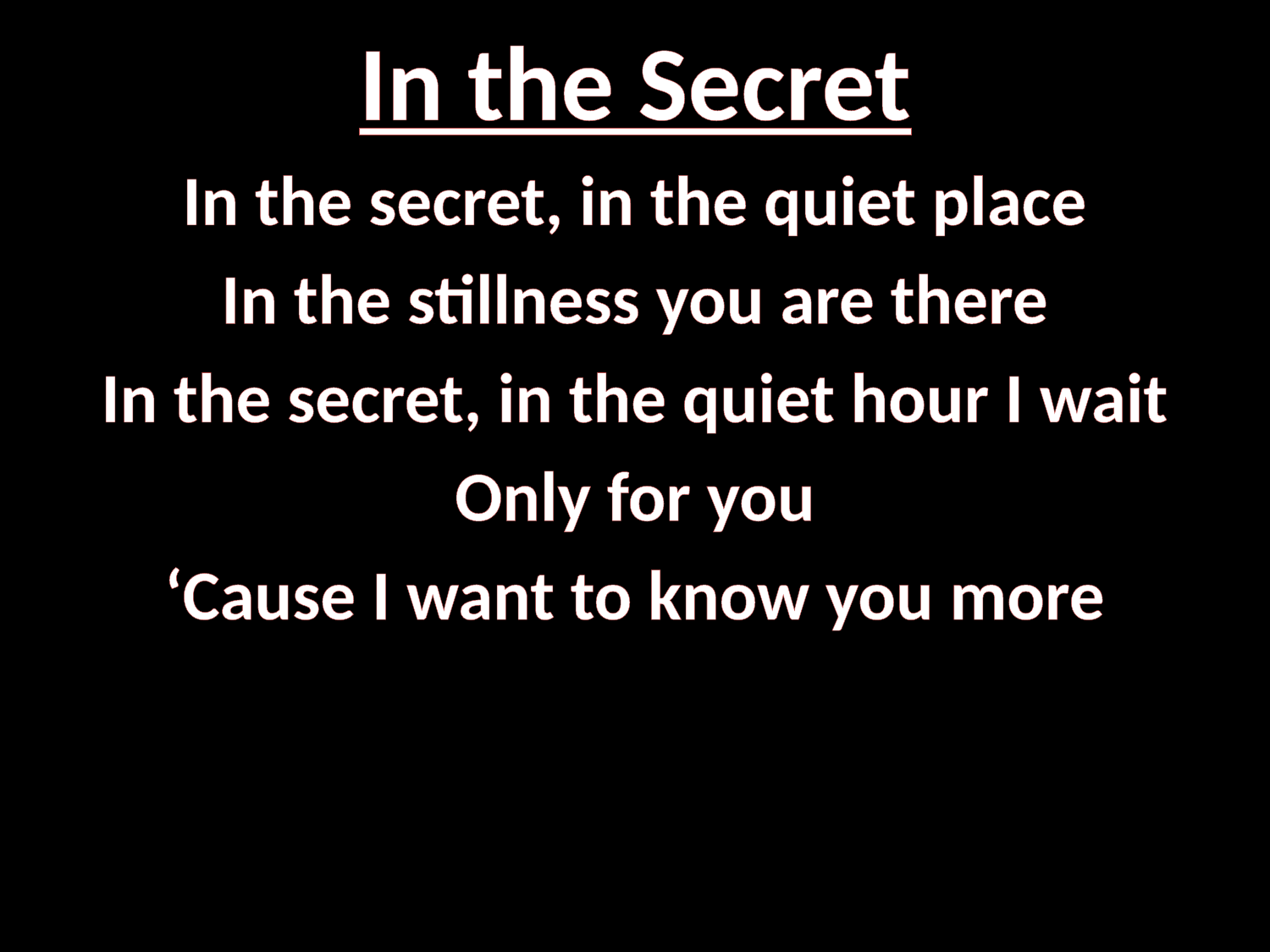

# In the Secret
In the secret, in the quiet place
In the stillness you are there
In the secret, in the quiet hour I wait
Only for you
‘Cause I want to know you more